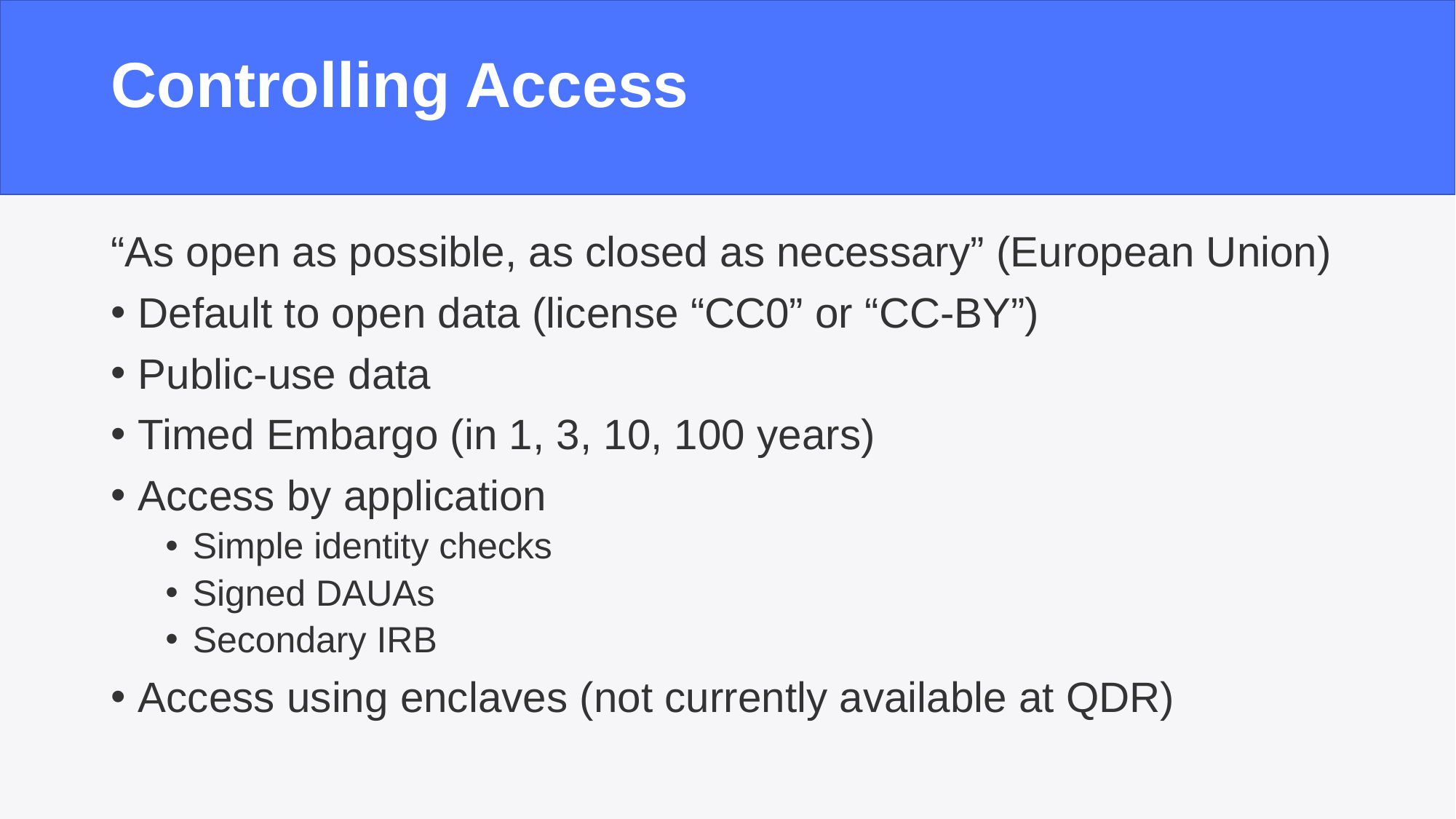

# Controlling Access
“As open as possible, as closed as necessary” (European Union)
Default to open data (license “CC0” or “CC-BY”)
Public-use data
Timed Embargo (in 1, 3, 10, 100 years)
Access by application
Simple identity checks
Signed DAUAs
Secondary IRB
Access using enclaves (not currently available at QDR)